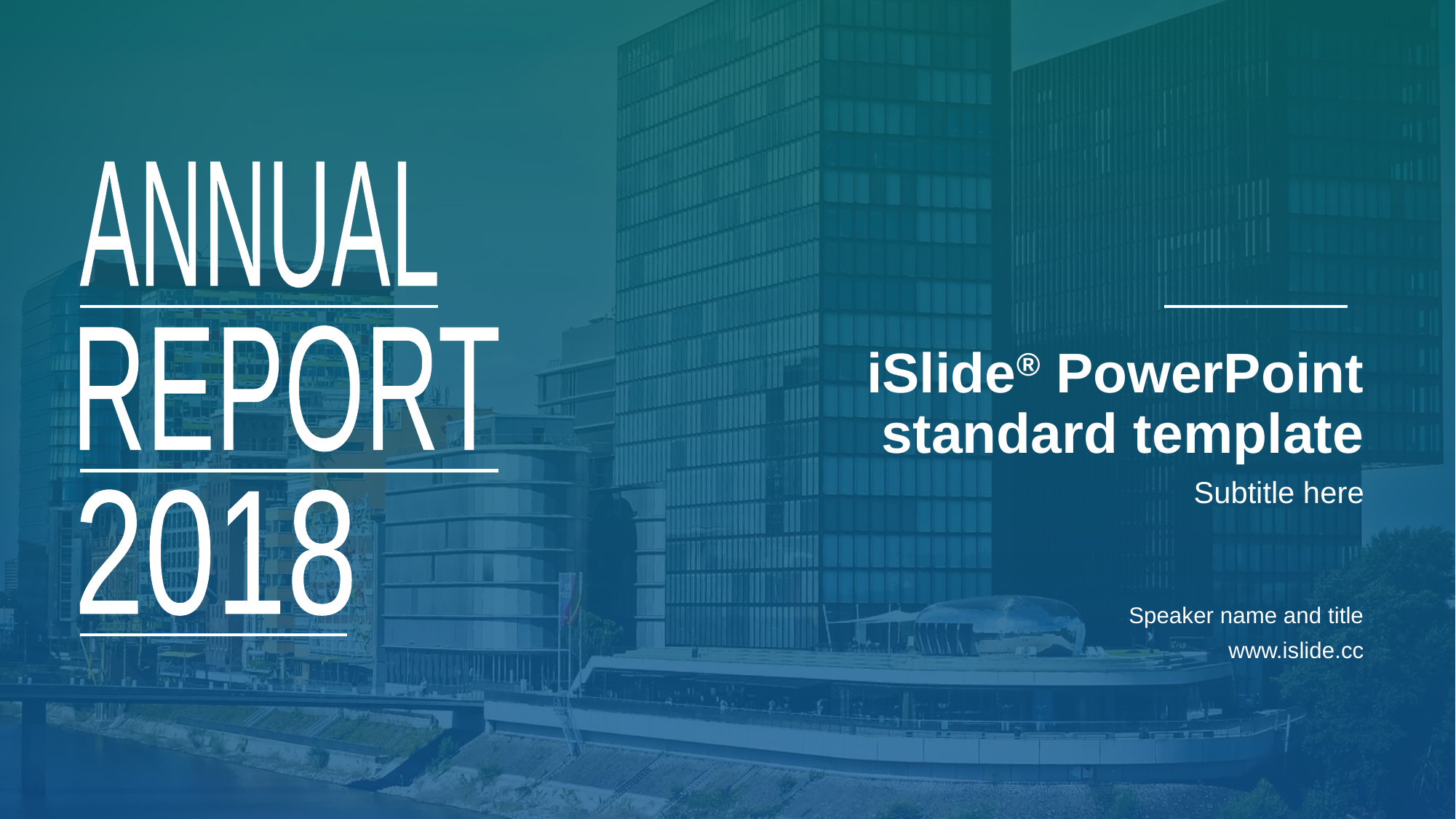

ANNUAL
REPORT
# iSlide® PowerPoint standard template
Subtitle here
2018
Speaker name and title
www.islide.cc